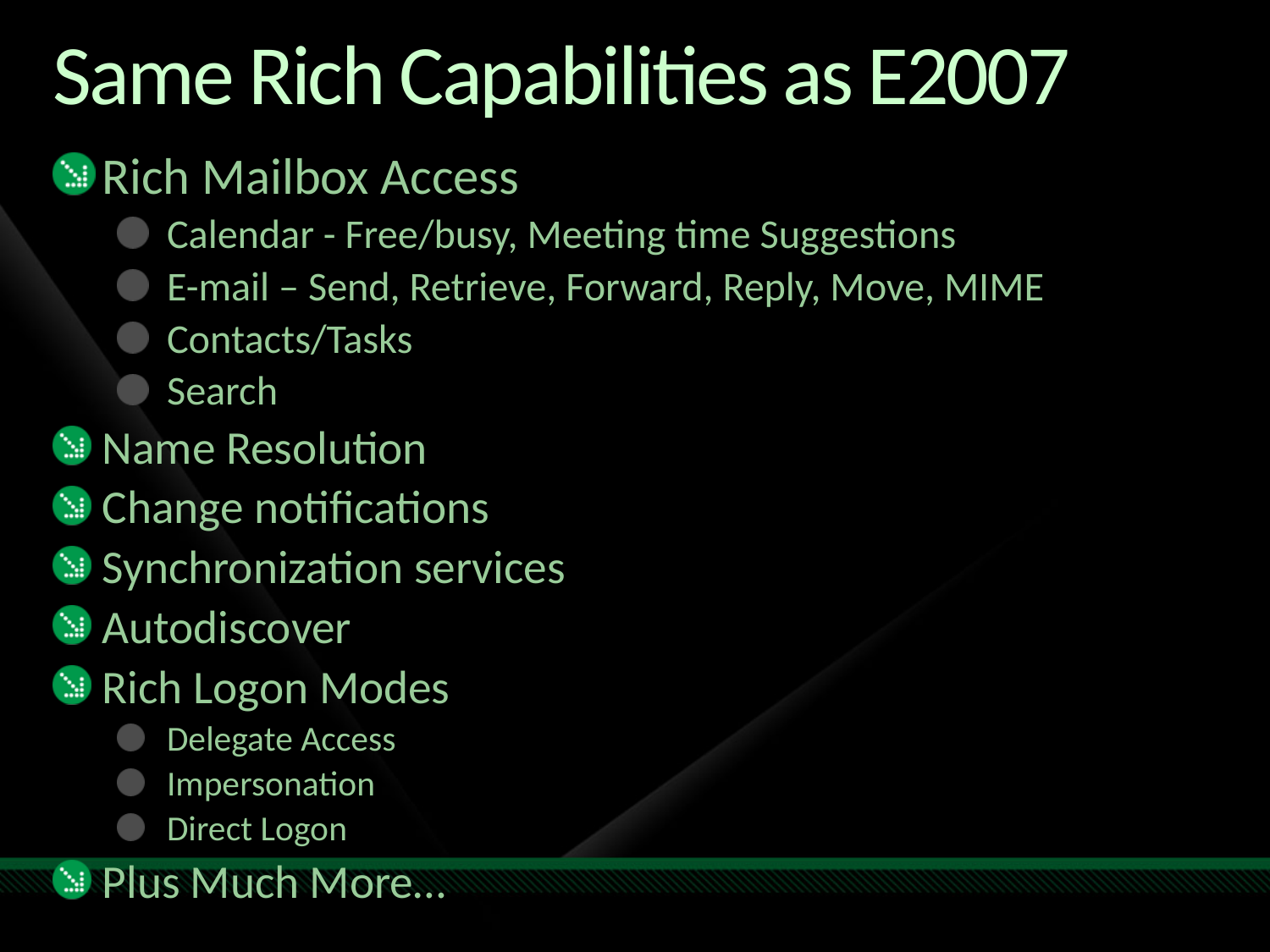

# Same Rich Capabilities as E2007
Rich Mailbox Access
Calendar - Free/busy, Meeting time Suggestions
E-mail – Send, Retrieve, Forward, Reply, Move, MIME
Contacts/Tasks
Search
Name Resolution
Change notifications
Synchronization services
Autodiscover
Rich Logon Modes
Delegate Access
Impersonation
Direct Logon
Plus Much More…